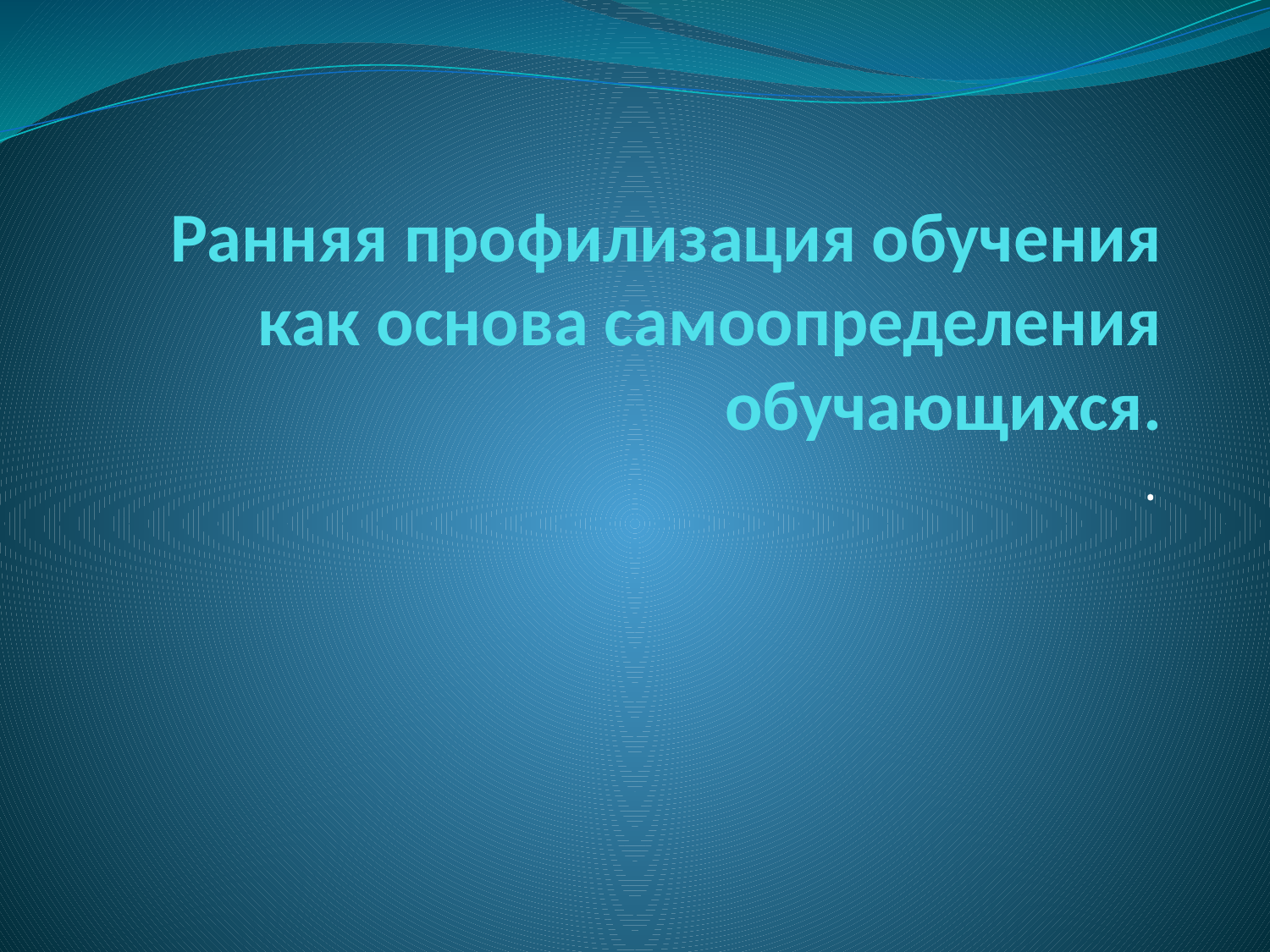

# Ранняя профилизация обучения как основа самоопределения обучающихся.
.